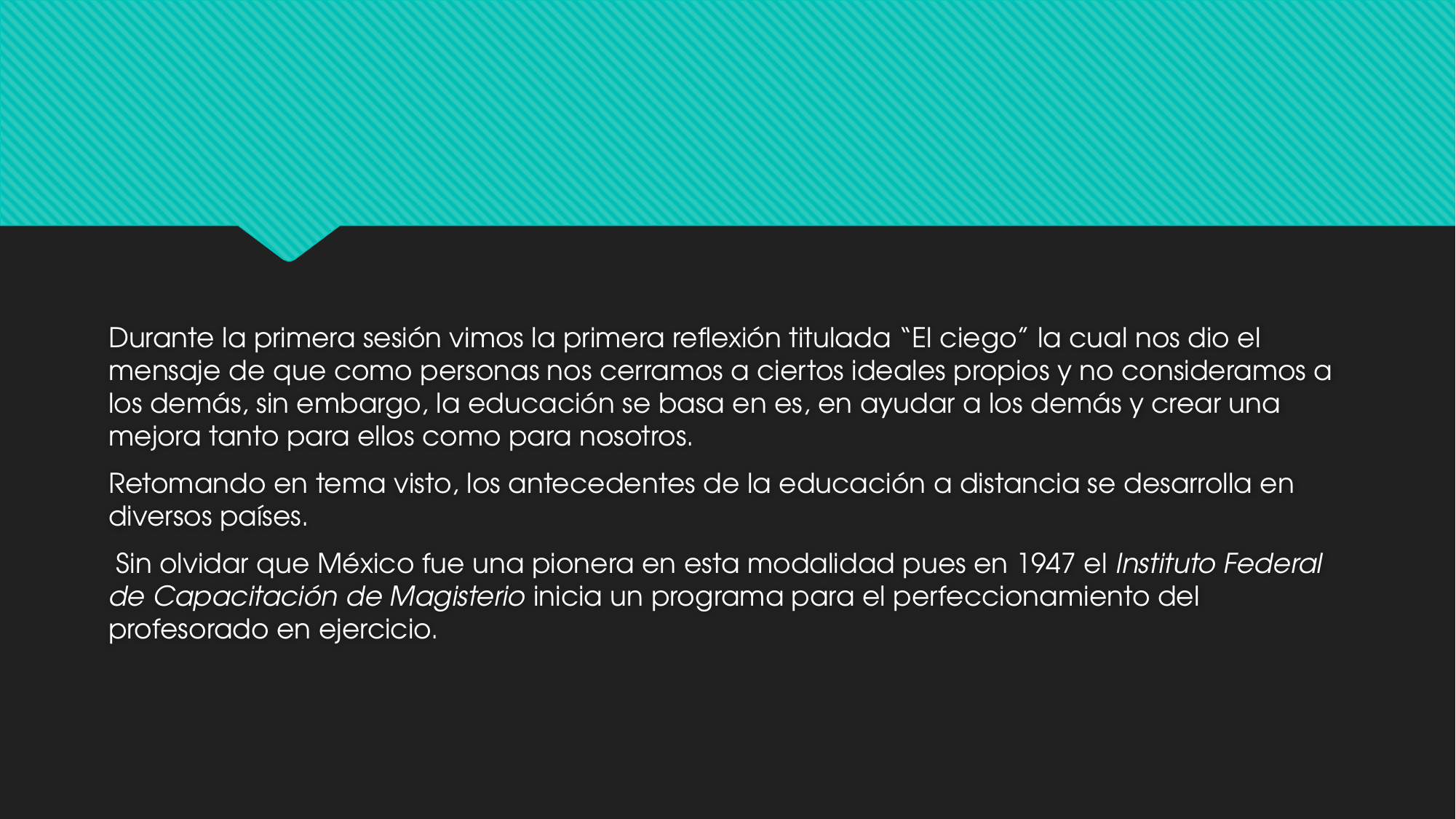

#
Durante la primera sesión vimos la primera reflexión titulada “El ciego” la cual nos dio el mensaje de que como personas nos cerramos a ciertos ideales propios y no consideramos a los demás, sin embargo, la educación se basa en es, en ayudar a los demás y crear una mejora tanto para ellos como para nosotros.
Retomando en tema visto, los antecedentes de la educación a distancia se desarrolla en diversos países.
 Sin olvidar que México fue una pionera en esta modalidad pues en 1947 el Instituto Federal de Capacitación de Magisterio inicia un programa para el perfeccionamiento del profesorado en ejercicio.